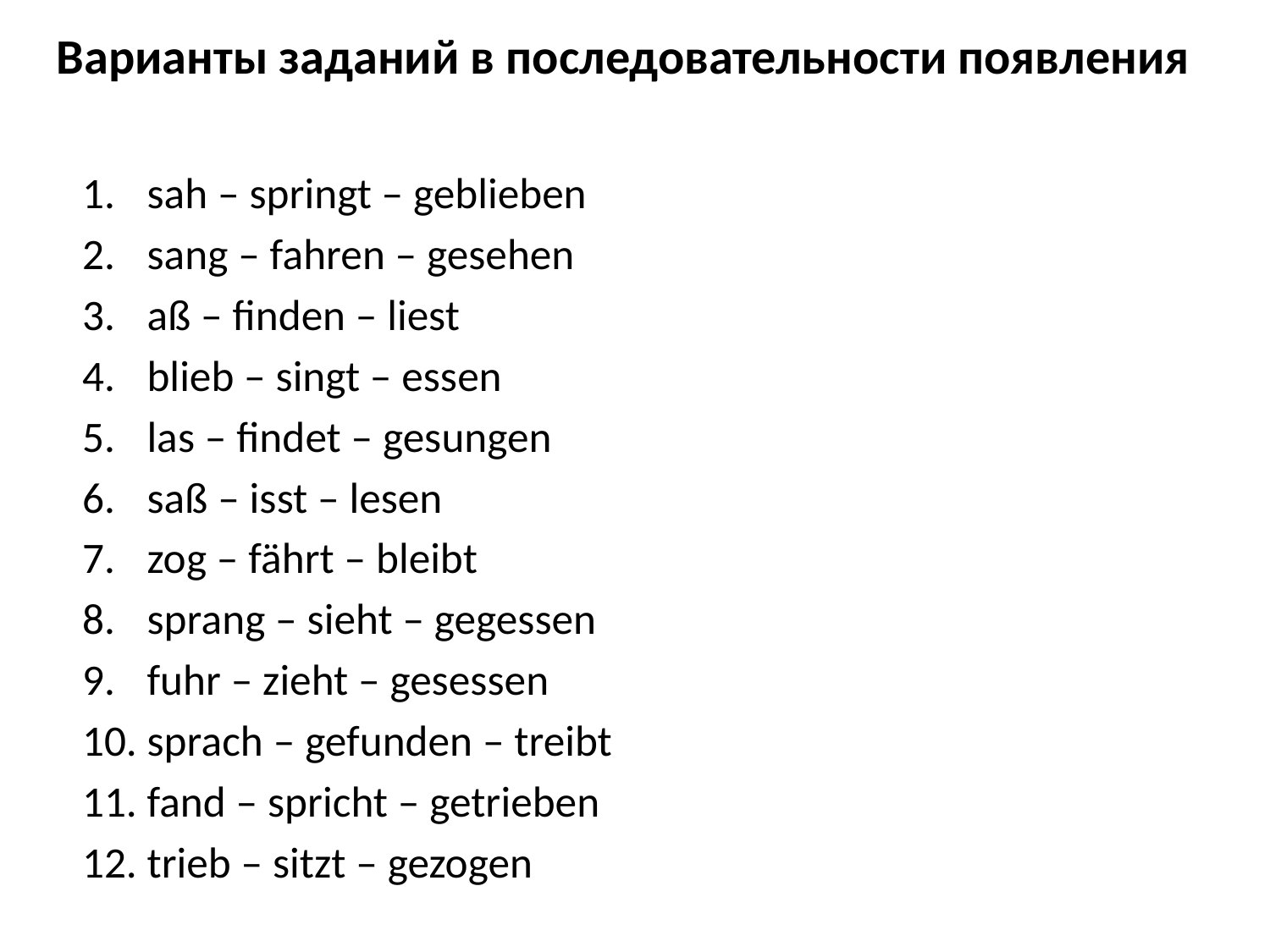

# Варианты заданий в последовательности появления
sah – springt – geblieben
sang – fahren – gesehen
aß – finden – liest
blieb – singt – essen
las – findet – gesungen
saß – isst – lesen
zog – fährt – bleibt
sprang – sieht – gegessen
fuhr – zieht – gesessen
sprach – gefunden – treibt
fand – spricht – getrieben
trieb – sitzt – gezogen